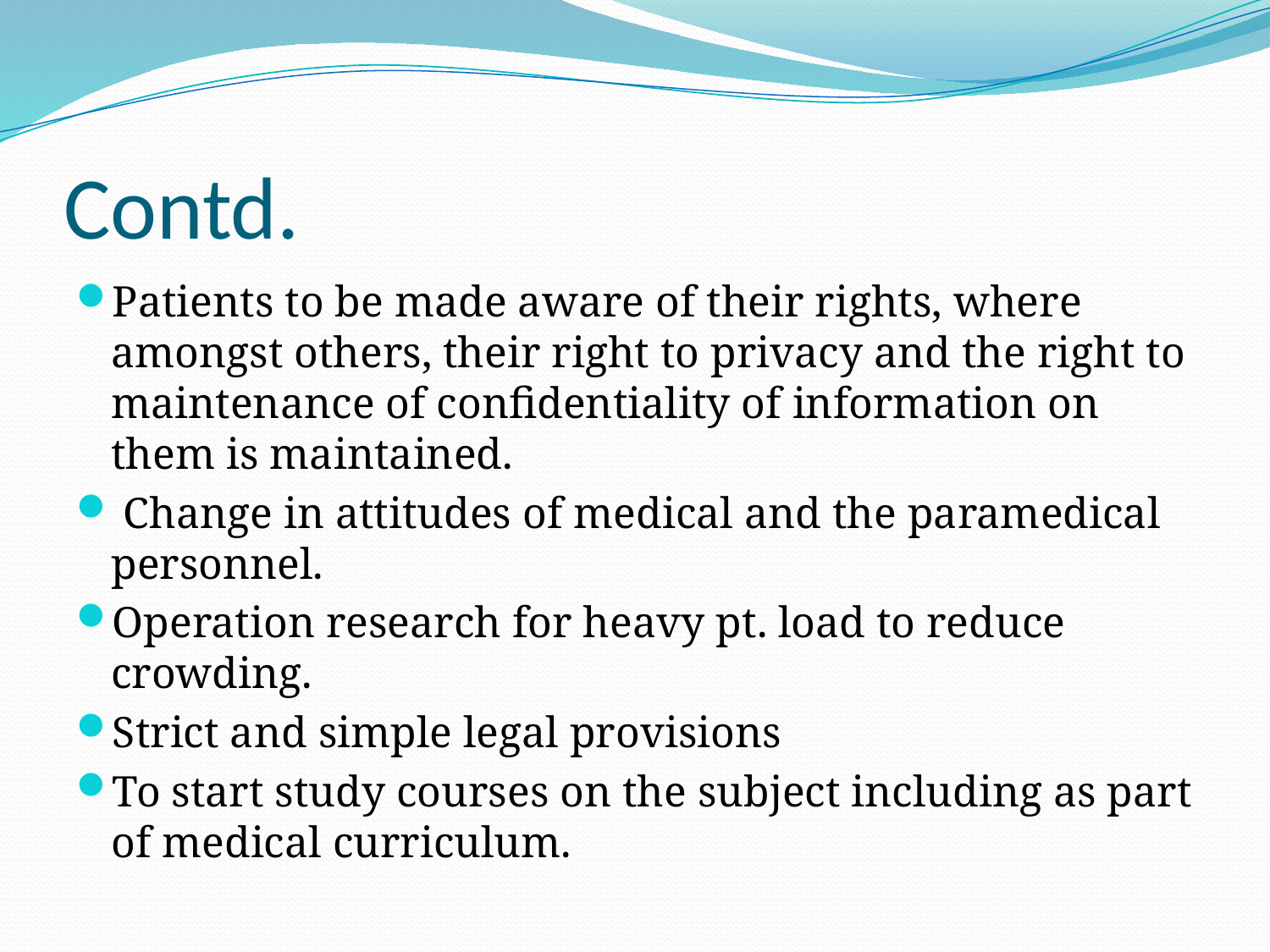

# Contd.
Patients to be made aware of their rights, where amongst others, their right to privacy and the right to maintenance of confidentiality of information on them is maintained.
 Change in attitudes of medical and the paramedical personnel.
Operation research for heavy pt. load to reduce crowding.
Strict and simple legal provisions
To start study courses on the subject including as part of medical curriculum.